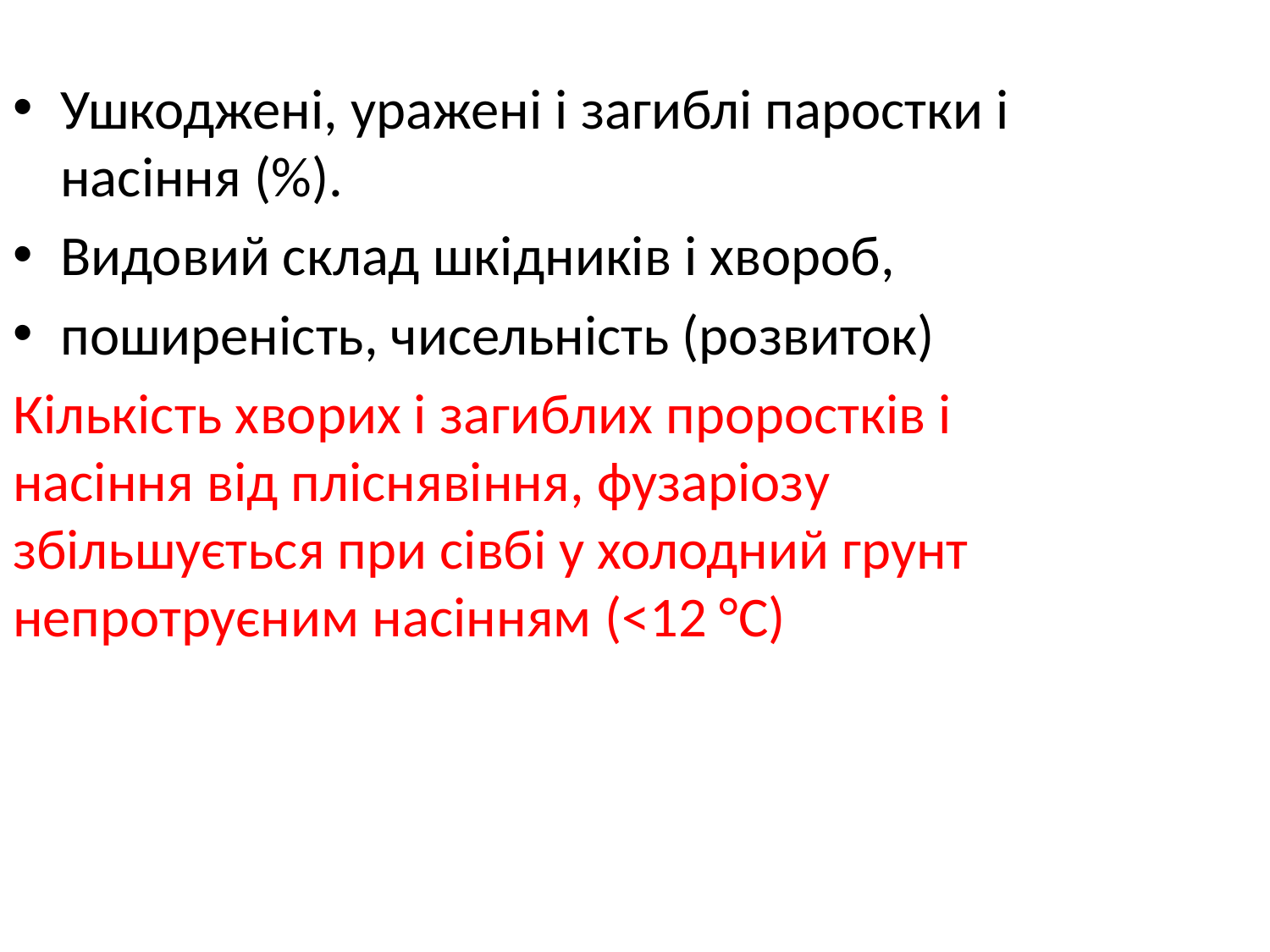

Ушкоджені, уражені і загиблі паростки і насіння (%).
Видовий склад шкідників і хвороб,
поширеність, чисельність (розвиток)
Кількість хворих і загиблих проростків і насіння від пліснявіння, фузаріозу збільшується при сівбі у холодний грунт непротруєним насінням (<12 °С)